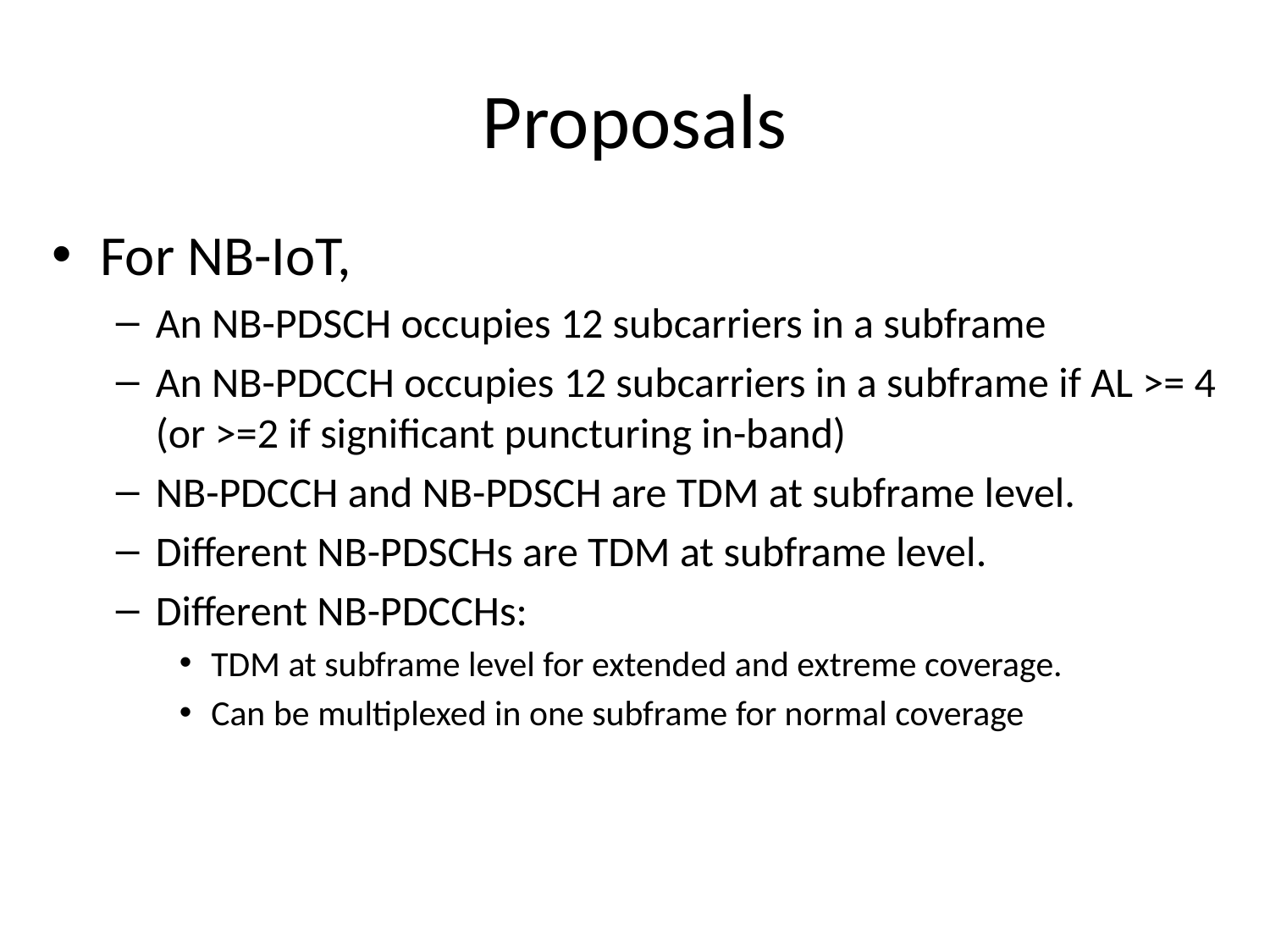

# Proposals
For NB-IoT,
An NB-PDSCH occupies 12 subcarriers in a subframe
An NB-PDCCH occupies 12 subcarriers in a subframe if AL >= 4 (or >=2 if significant puncturing in-band)
NB-PDCCH and NB-PDSCH are TDM at subframe level.
Different NB-PDSCHs are TDM at subframe level.
Different NB-PDCCHs:
TDM at subframe level for extended and extreme coverage.
Can be multiplexed in one subframe for normal coverage